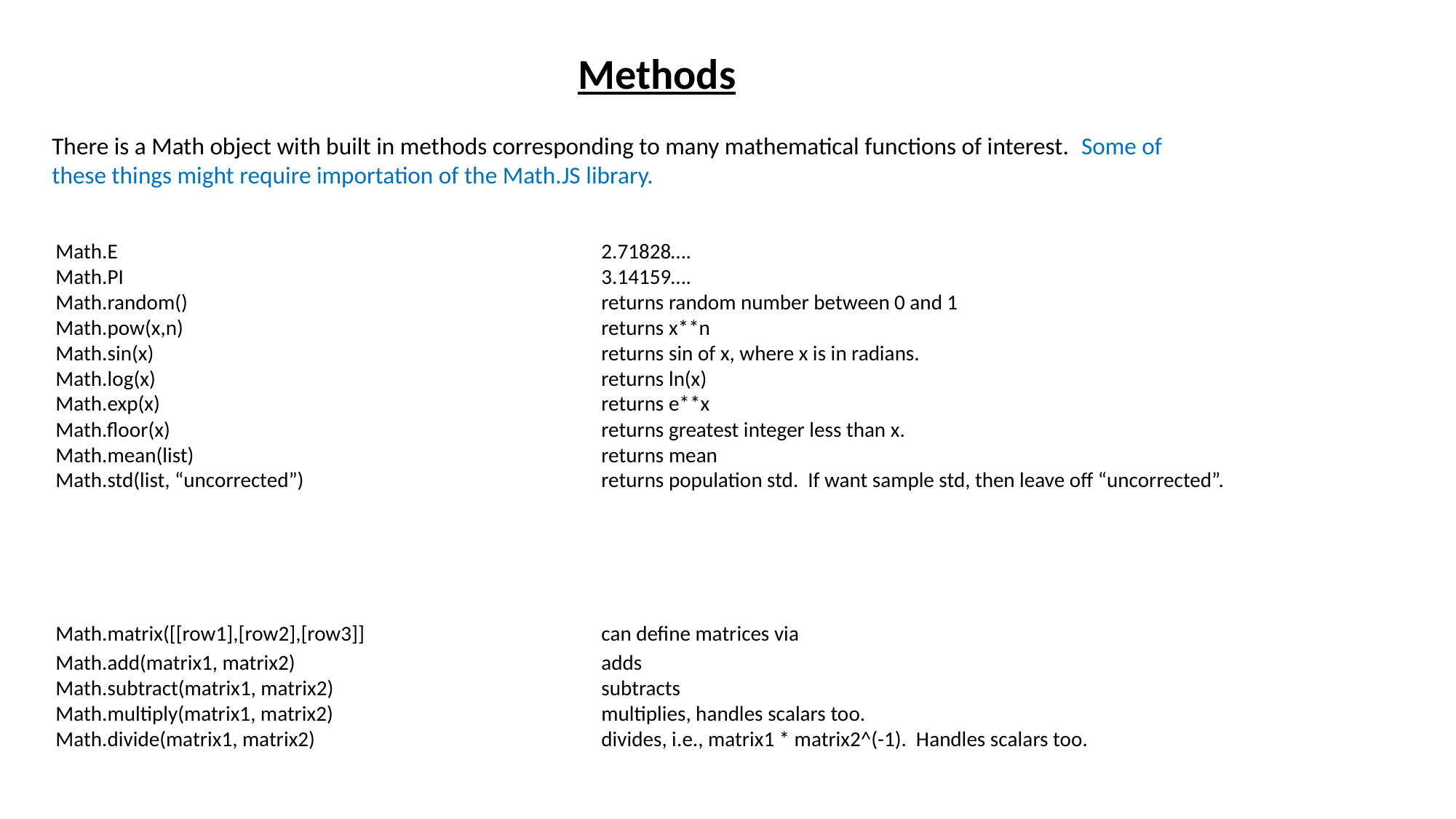

Methods
There is a Math object with built in methods corresponding to many mathematical functions of interest.  Some of these things might require importation of the Math.JS library.
Math.E					2.71828….
Math.PI					3.14159….
Math.random()				returns random number between 0 and 1
Math.pow(x,n)				returns x**n
Math.sin(x)					returns sin of x, where x is in radians.
Math.log(x)					returns ln(x)
Math.exp(x)					returns e**x
Math.floor(x)				returns greatest integer less than x.
Math.mean(list)				returns mean
Math.std(list, “uncorrected”)			returns population std.  If want sample std, then leave off “uncorrected”.
Math.matrix([[row1],[row2],[row3]]	 		can define matrices via
Math.add(matrix1, matrix2)			adds
Math.subtract(matrix1, matrix2)			subtracts
Math.multiply(matrix1, matrix2)			multiplies, handles scalars too.
Math.divide(matrix1, matrix2)			divides, i.e., matrix1 * matrix2^(-1).  Handles scalars too.